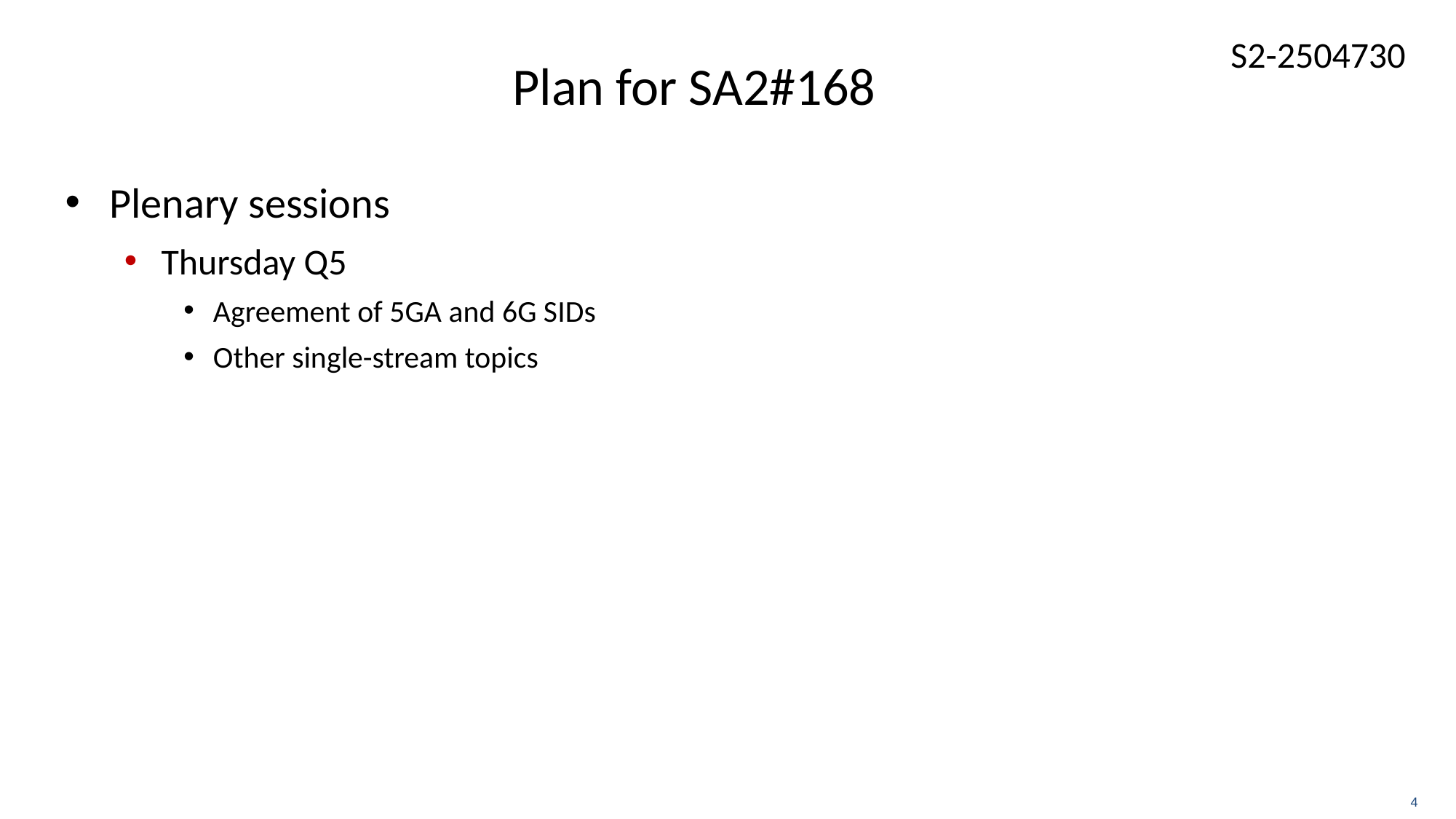

# Plan for SA2#168
Plenary sessions
Thursday Q5
Agreement of 5GA and 6G SIDs
Other single-stream topics